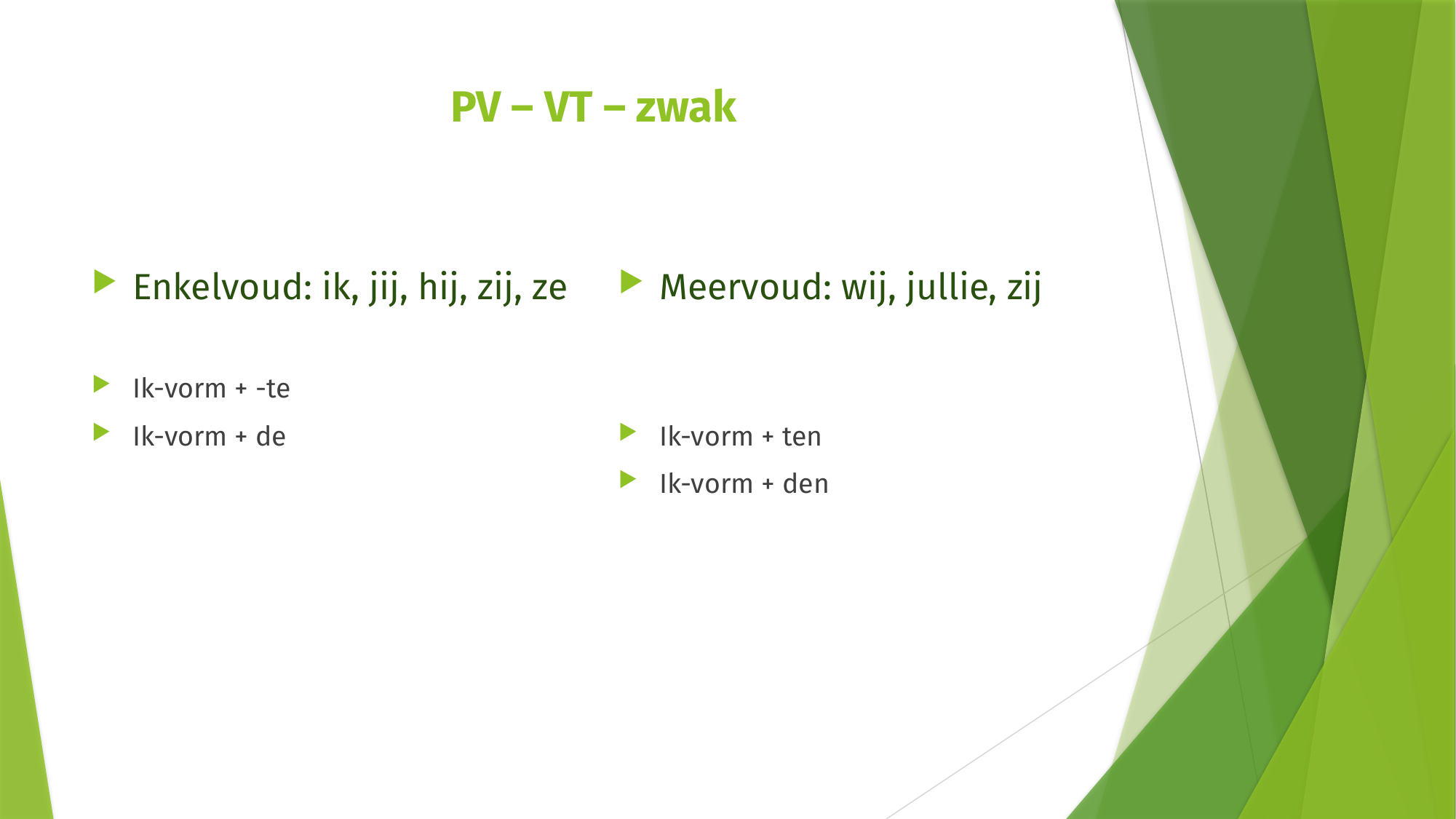

# PV – VT – zwak
Enkelvoud: ik, jij, hij, zij, ze

Ik-vorm + -te
Ik-vorm + de
Meervoud: wij, jullie, zij

Ik-vorm + ten
Ik-vorm + den